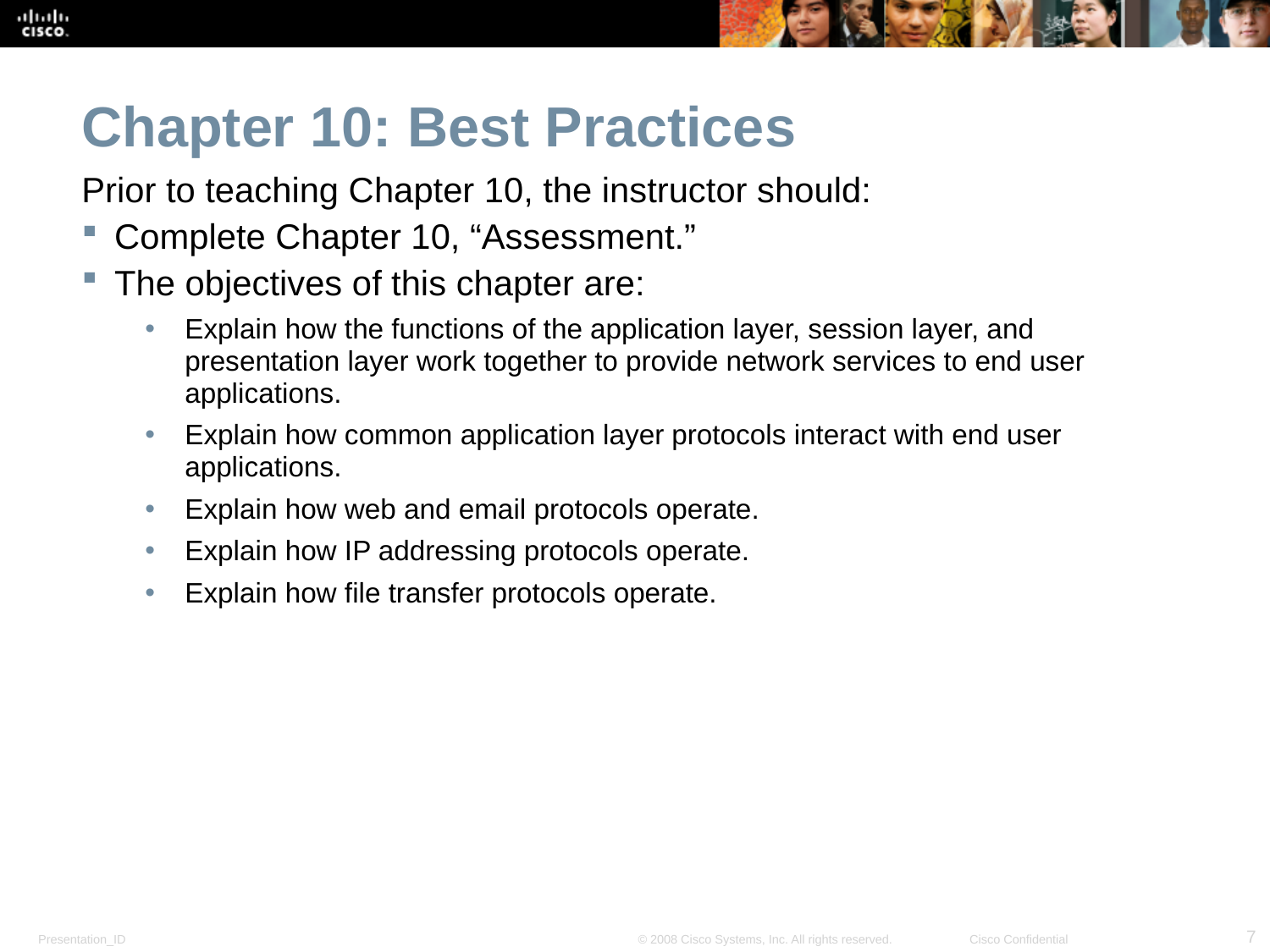

Chapter 10: Best Practices
Prior to teaching Chapter 10, the instructor should:
Complete Chapter 10, “Assessment.”
The objectives of this chapter are:
Explain how the functions of the application layer, session layer, and presentation layer work together to provide network services to end user applications.
Explain how common application layer protocols interact with end user applications.
Explain how web and email protocols operate.
Explain how IP addressing protocols operate.
Explain how file transfer protocols operate.